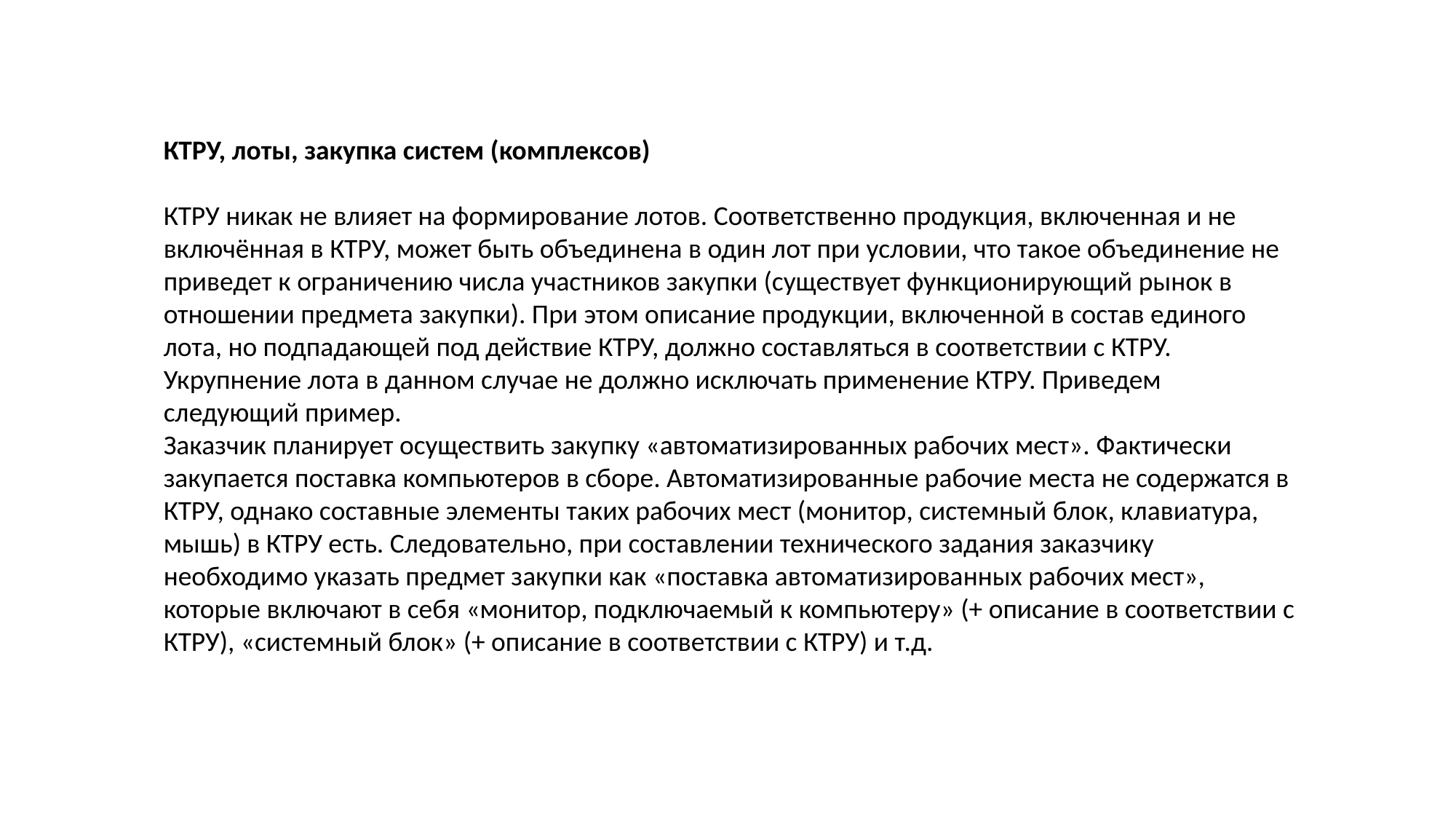

КТРУ, лоты, закупка систем (комплексов)

КТРУ никак не влияет на формирование лотов. Соответственно продукция, включенная и не включённая в КТРУ, может быть объединена в один лот при условии, что такое объединение не приведет к ограничению числа участников закупки (существует функционирующий рынок в отношении предмета закупки). При этом описание продукции, включенной в состав единого лота, но подпадающей под действие КТРУ, должно составляться в соответствии с КТРУ. Укрупнение лота в данном случае не должно исключать применение КТРУ. Приведем следующий пример.
Заказчик планирует осуществить закупку «автоматизированных рабочих мест». Фактически закупается поставка компьютеров в сборе. Автоматизированные рабочие места не содержатся в КТРУ, однако составные элементы таких рабочих мест (монитор, системный блок, клавиатура, мышь) в КТРУ есть. Следовательно, при составлении технического задания заказчику необходимо указать предмет закупки как «поставка автоматизированных рабочих мест», которые включают в себя «монитор, подключаемый к компьютеру» (+ описание в соответствии с КТРУ), «системный блок» (+ описание в соответствии с КТРУ) и т.д.